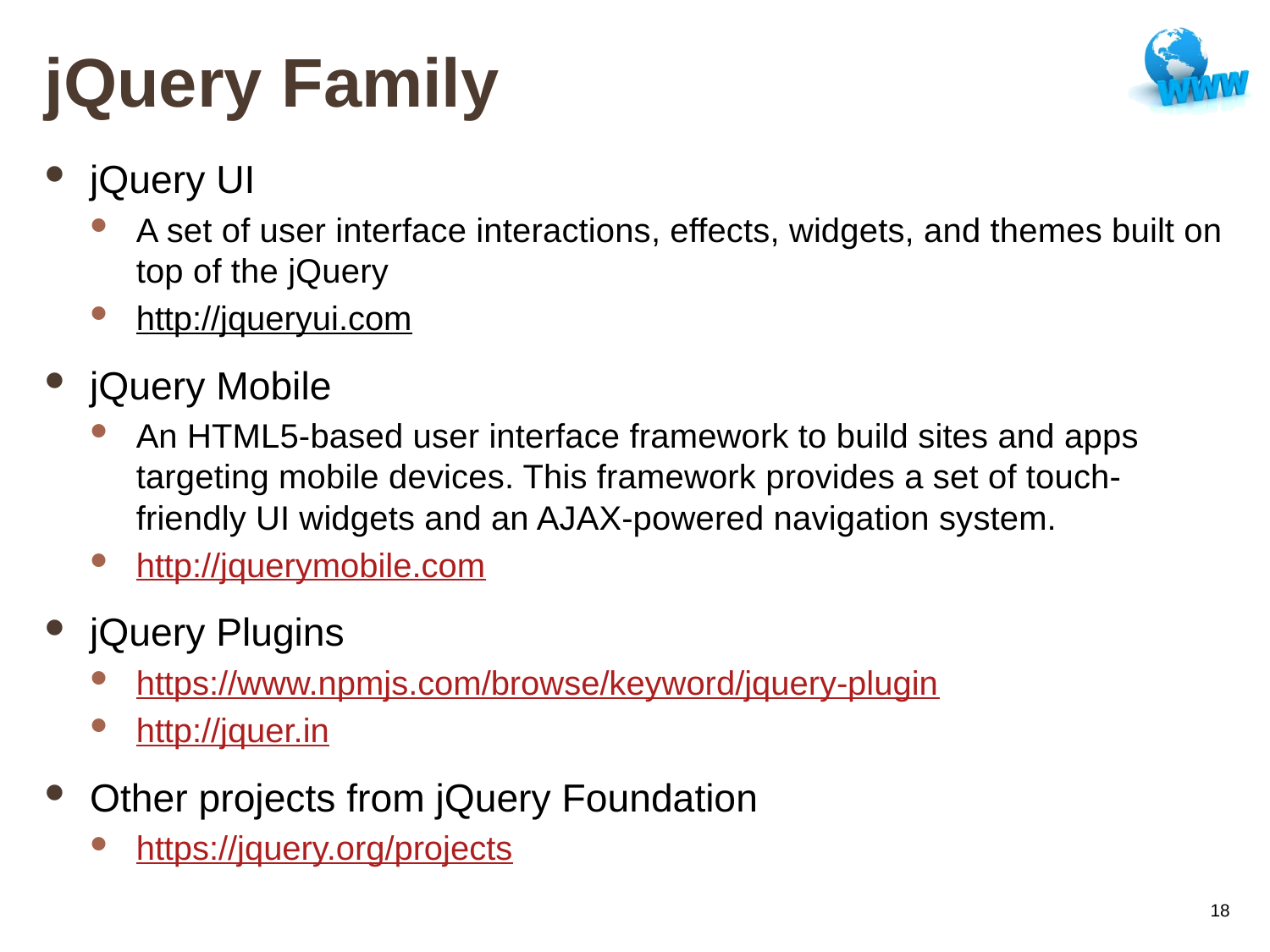

# jQuery Family
jQuery UI
A set of user interface interactions, effects, widgets, and themes built on top of the jQuery
http://jqueryui.com
jQuery Mobile
An HTML5-based user interface framework to build sites and apps targeting mobile devices. This framework provides a set of touch-friendly UI widgets and an AJAX-powered navigation system.
http://jquerymobile.com
jQuery Plugins
https://www.npmjs.com/browse/keyword/jquery-plugin
http://jquer.in
Other projects from jQuery Foundation
https://jquery.org/projects
18